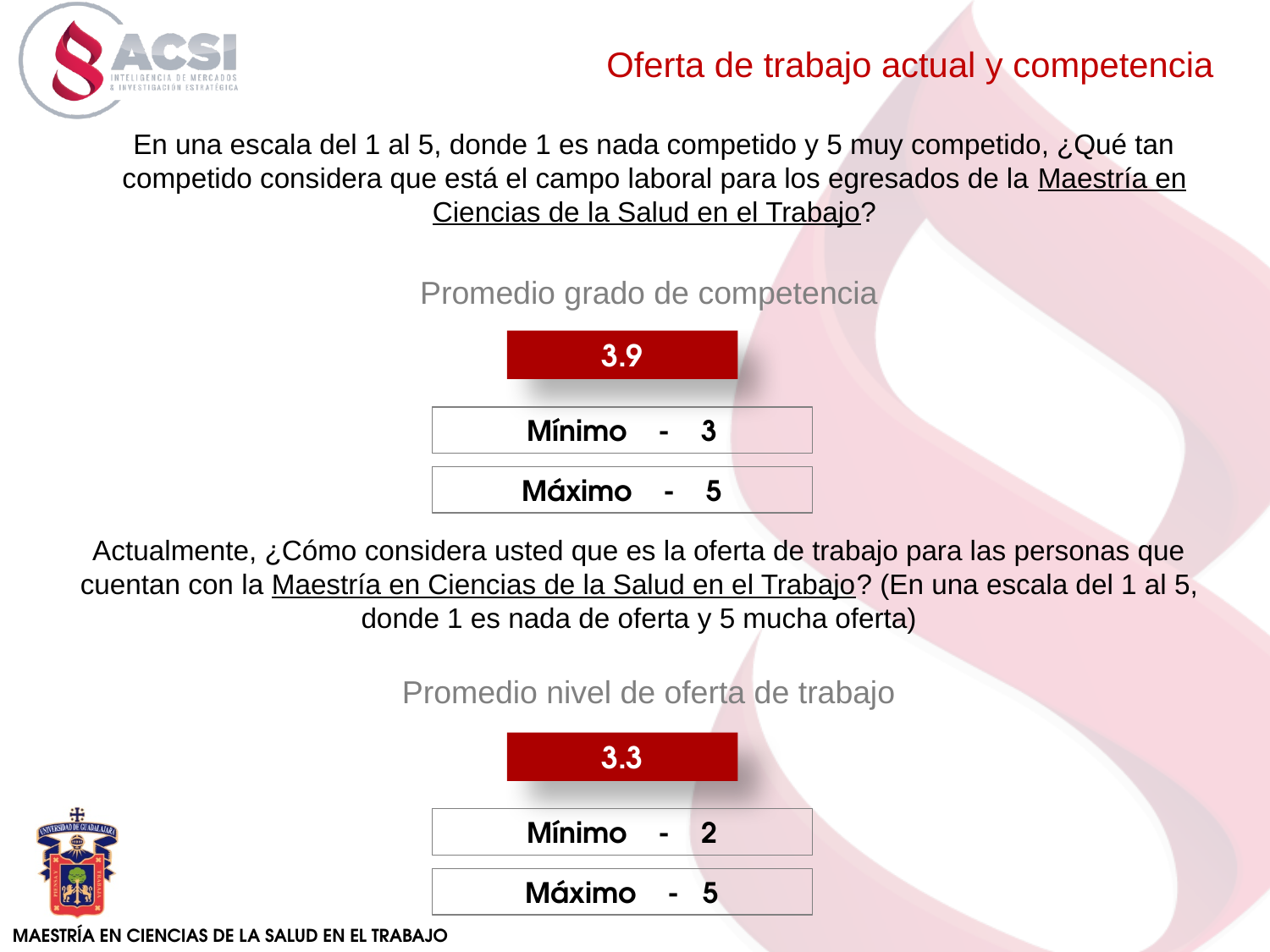

Oferta de trabajo actual y competencia
En una escala del 1 al 5, donde 1 es nada competido y 5 muy competido, ¿Qué tan competido considera que está el campo laboral para los egresados de la Maestría en Ciencias de la Salud en el Trabajo?
Promedio grado de competencia
3.9
Mínimo    -    3
Máximo    -    5
Actualmente, ¿Cómo considera usted que es la oferta de trabajo para las personas que cuentan con la Maestría en Ciencias de la Salud en el Trabajo? (En una escala del 1 al 5, donde 1 es nada de oferta y 5 mucha oferta)
Promedio nivel de oferta de trabajo
3.3
Mínimo    -    2
Máximo    -   5